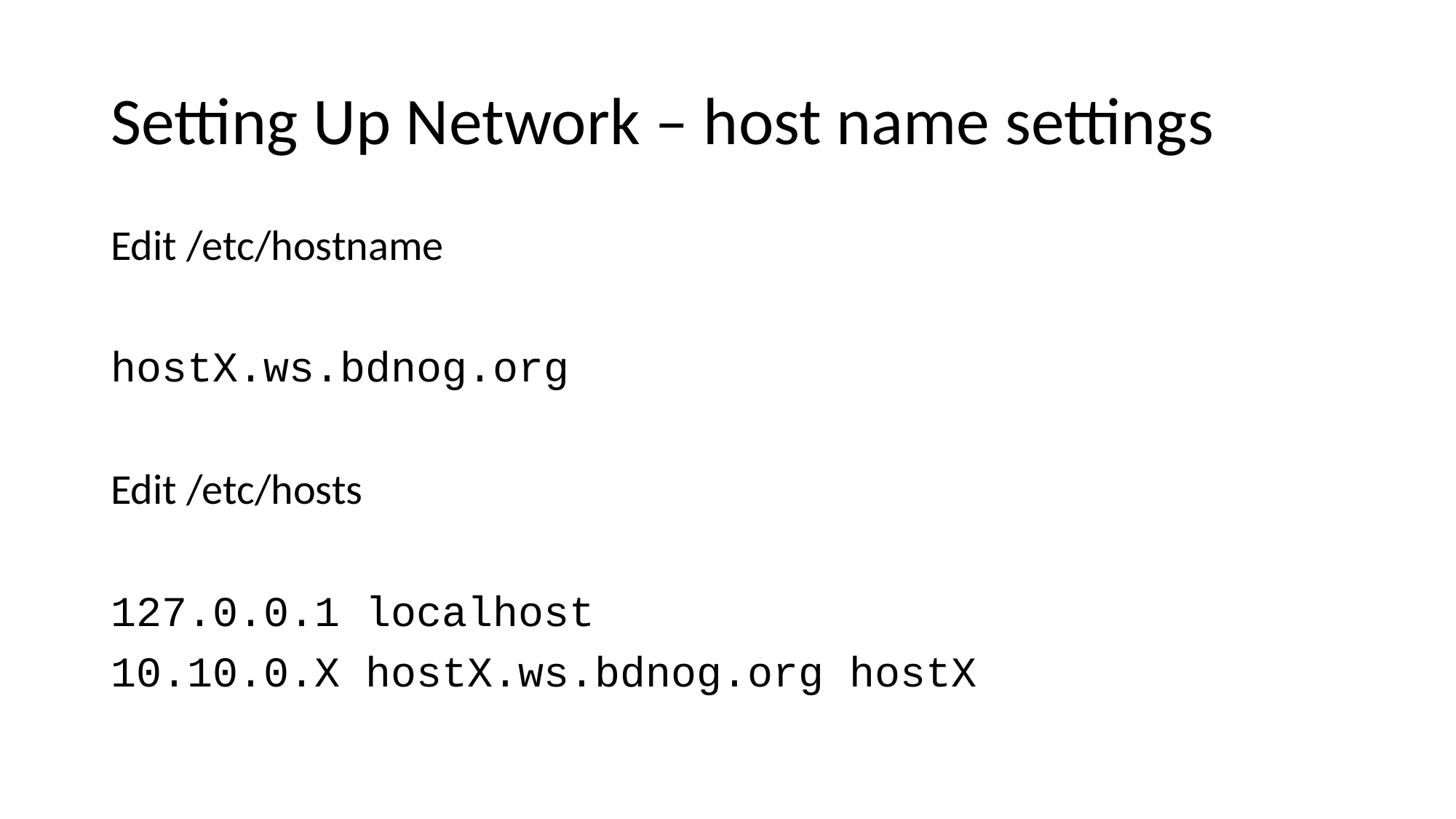

# Setting Up Network – host name settings
Edit /etc/hostname

hostX.ws.bdnog.org

Edit /etc/hosts

127.0.0.1 localhost
10.10.0.X hostX.ws.bdnog.org hostX